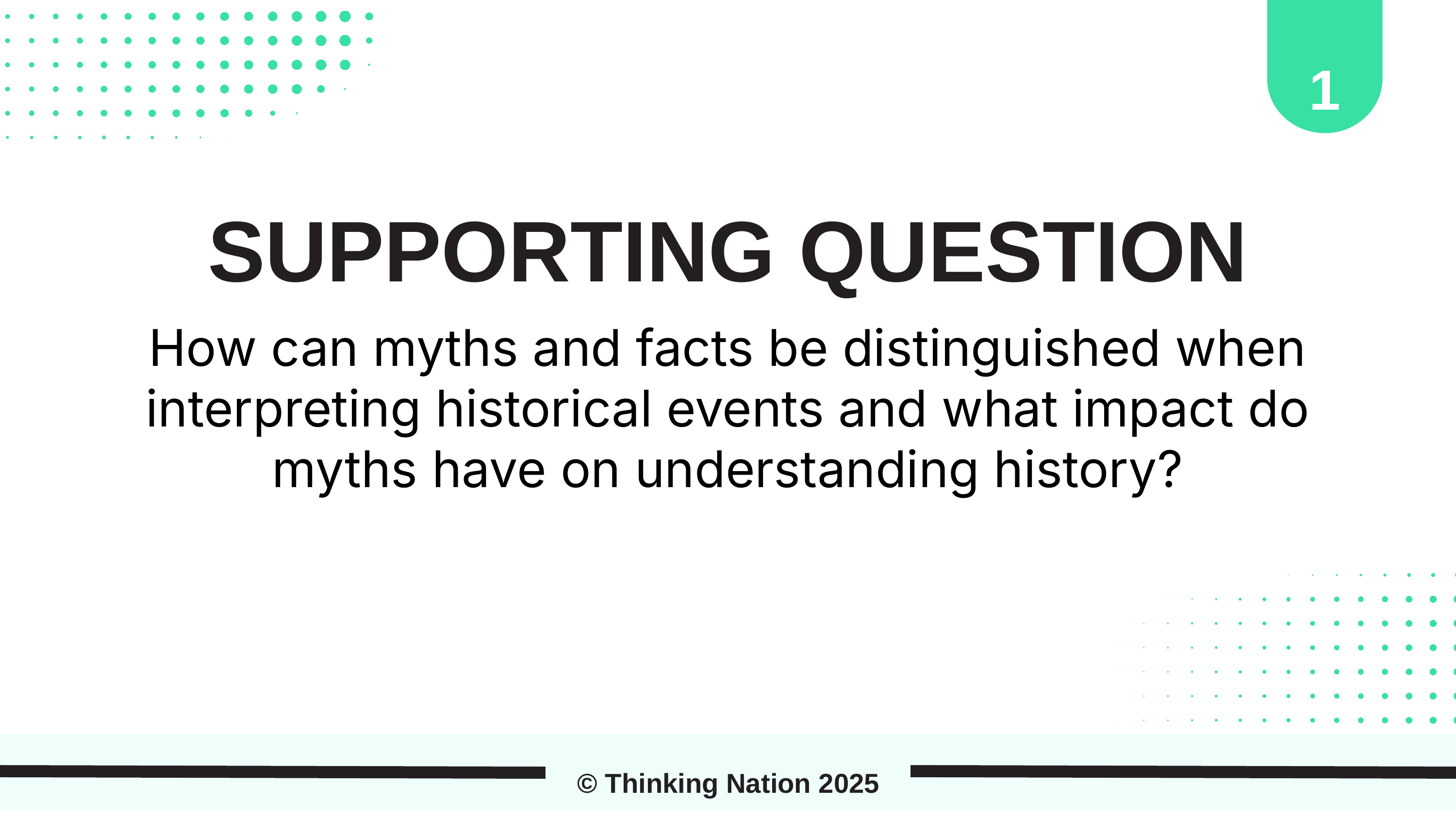

1
SUPPORTING QUESTION
How can myths and facts be distinguished when interpreting historical events and what impact do myths have on understanding history?

© Thinking Nation 2025